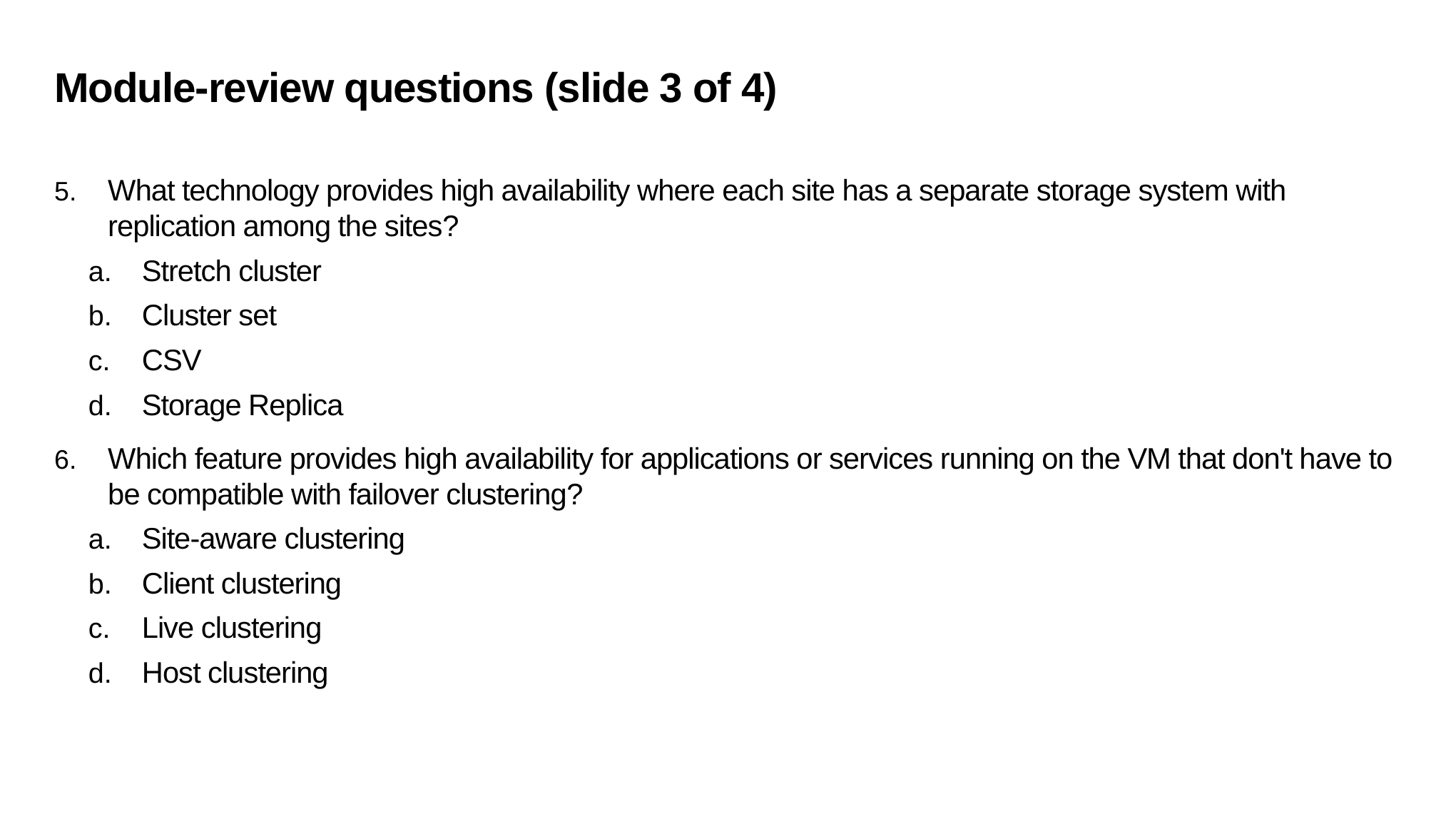

# Module-review questions (slide 3 of 4)
What technology provides high availability where each site has a separate storage system with replication among the sites?
Stretch cluster
Cluster set
CSV
Storage Replica
Which feature provides high availability for applications or services running on the VM that don't have to be compatible with failover clustering?
Site-aware clustering
Client clustering
Live clustering
Host clustering